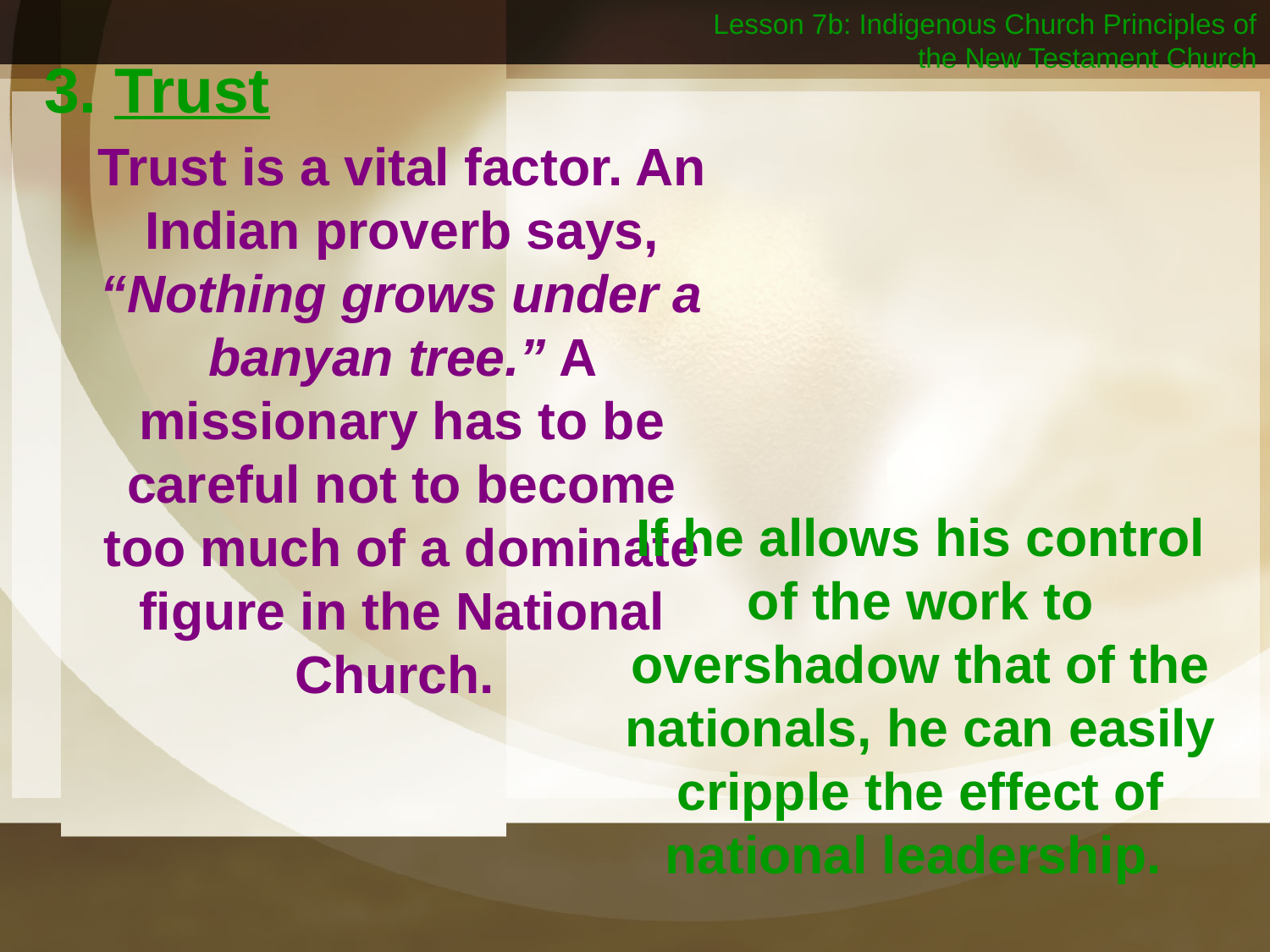

Lesson 7b: Indigenous Church Principles of the New Testament Church
3. Trust
Trust is a vital factor. An Indian proverb says, “Nothing grows under a banyan tree.” A missionary has to be careful not to become too much of a dominate figure in the National Church.
If he allows his control of the work to overshadow that of the nationals, he can easily cripple the effect of national leadership.